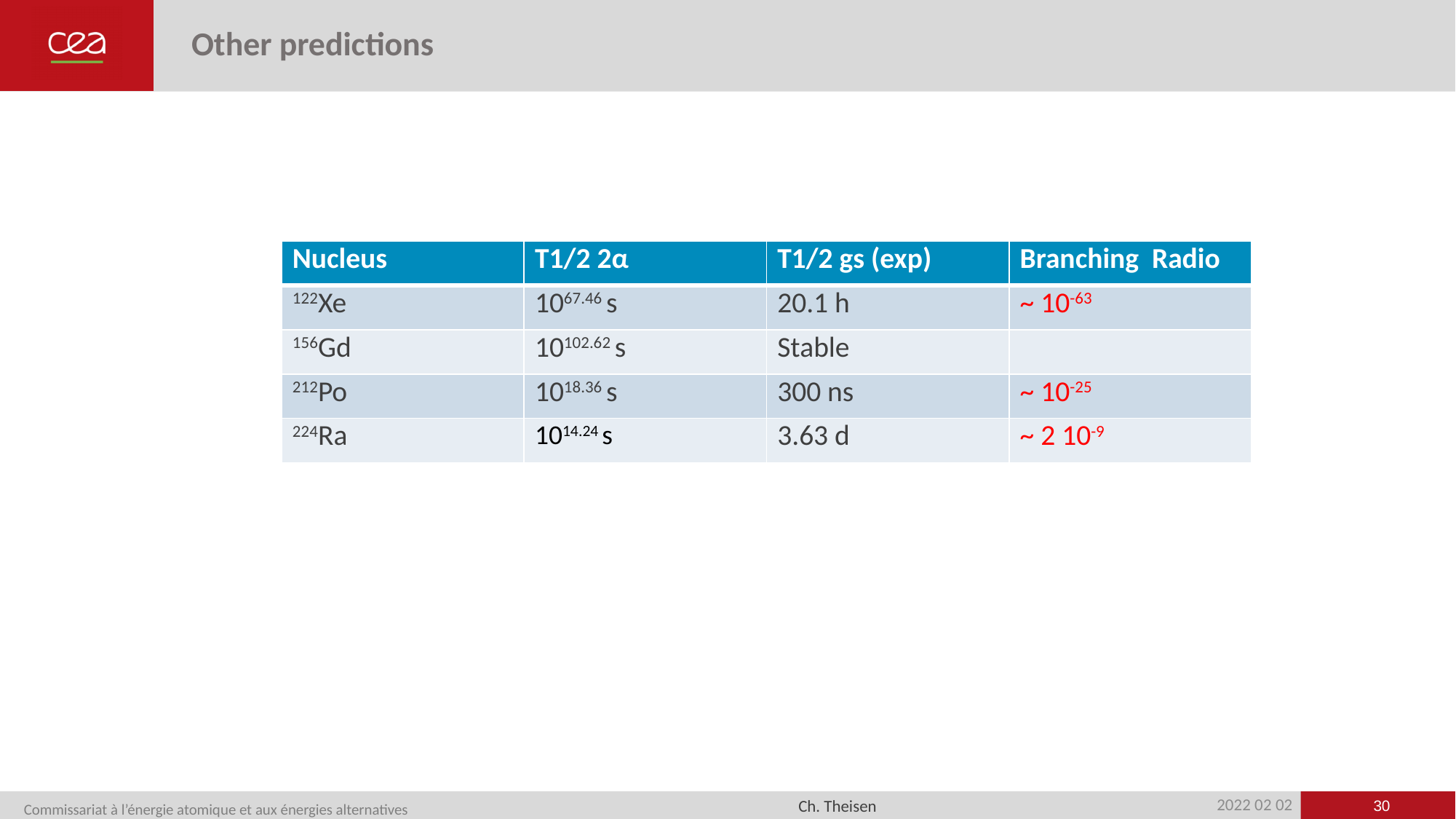

# Other predictions
| Nucleus | T1/2 2α | T1/2 gs (exp) | Branching Radio |
| --- | --- | --- | --- |
| 122Xe | 1067.46 s | 20.1 h | ~ 10-63 |
| 156Gd | 10102.62 s | Stable |  |
| 212Po | 1018.36 s | 300 ns | ~ 10-25 |
| 224Ra | 1014.24 s | 3.63 d | ~ 2 10-9 |
30